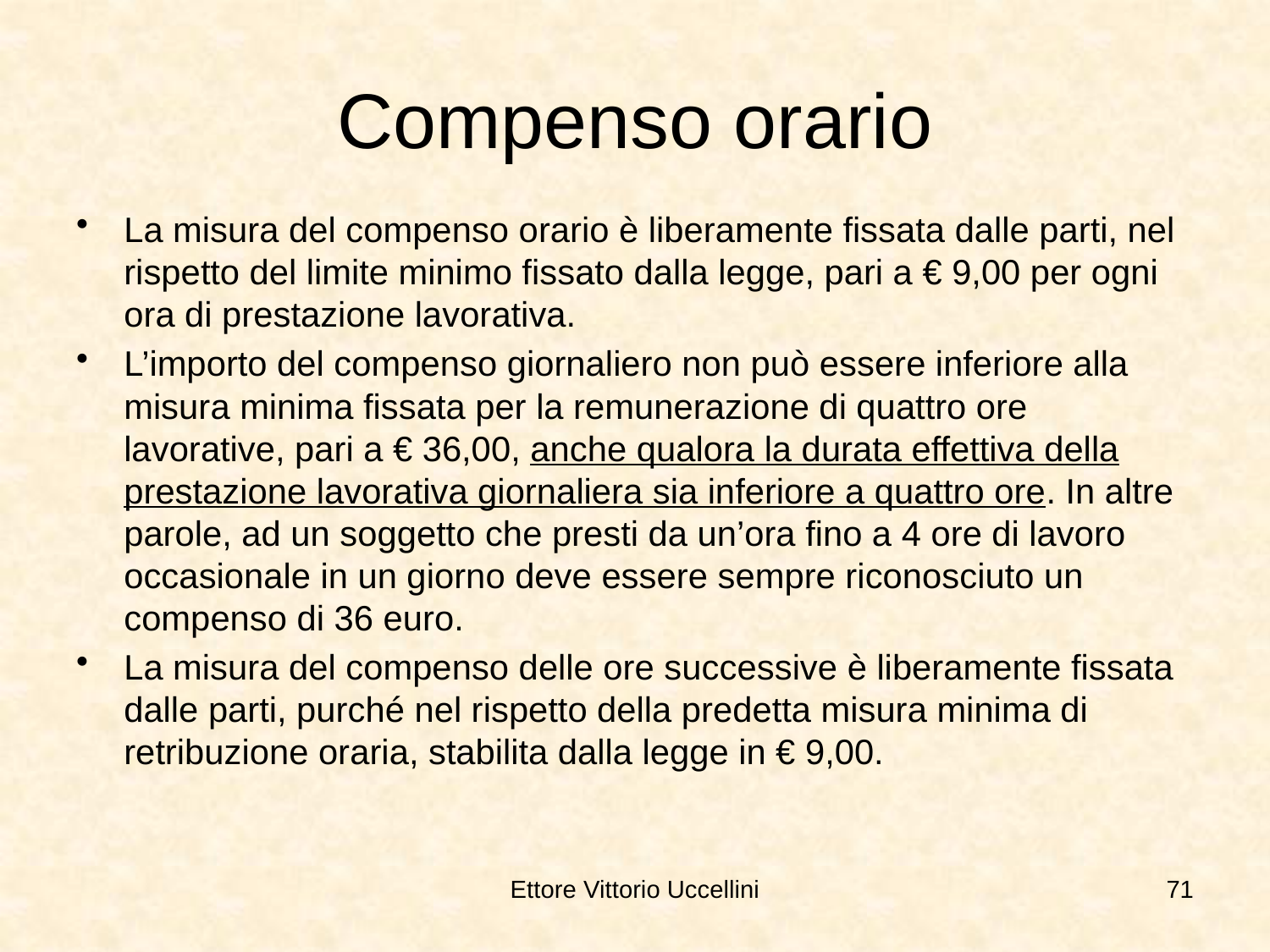

# Compenso orario
La misura del compenso orario è liberamente fissata dalle parti, nel rispetto del limite minimo fissato dalla legge, pari a € 9,00 per ogni ora di prestazione lavorativa.
L’importo del compenso giornaliero non può essere inferiore alla misura minima fissata per la remunerazione di quattro ore lavorative, pari a € 36,00, anche qualora la durata effettiva della prestazione lavorativa giornaliera sia inferiore a quattro ore. In altre parole, ad un soggetto che presti da un’ora fino a 4 ore di lavoro occasionale in un giorno deve essere sempre riconosciuto un compenso di 36 euro.
La misura del compenso delle ore successive è liberamente fissata dalle parti, purché nel rispetto della predetta misura minima di retribuzione oraria, stabilita dalla legge in € 9,00.

Ettore Vittorio Uccellini
71